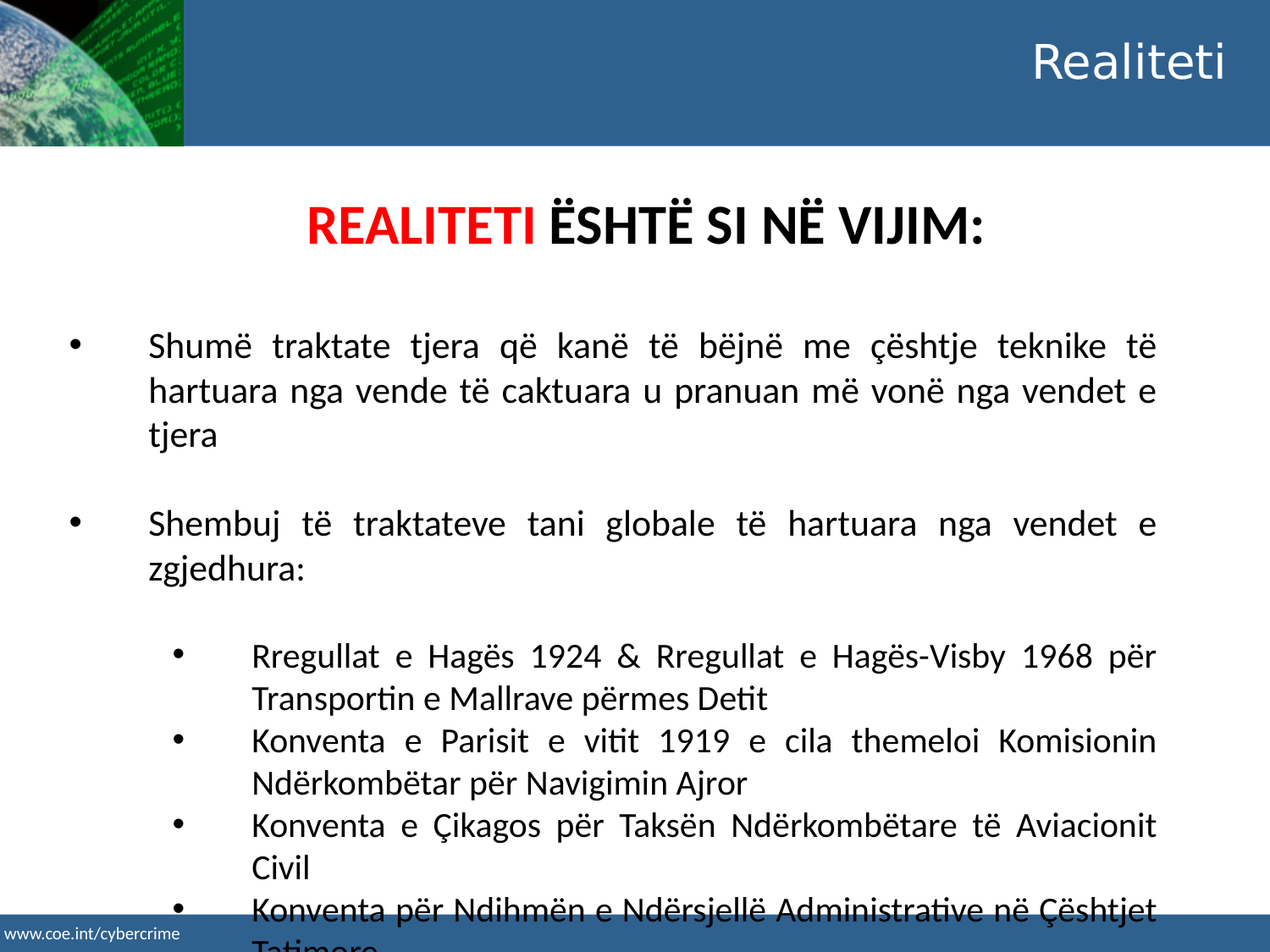

Realiteti
REALITETI ËSHTË SI NË VIJIM:

Shumë traktate tjera që kanë të bëjnë me çështje teknike të hartuara nga vende të caktuara u pranuan më vonë nga vendet e tjera

Shembuj të traktateve tani globale të hartuara nga vendet e zgjedhura:

Rregullat e Hagës 1924 & Rregullat e Hagës-Visby 1968 për Transportin e Mallrave përmes Detit
Konventa e Parisit e vitit 1919 e cila themeloi Komisionin Ndërkombëtar për Navigimin Ajror
Konventa e Çikagos për Taksën Ndërkombëtare të Aviacionit Civil
Konventa për Ndihmën e Ndërsjellë Administrative në Çështjet Tatimore